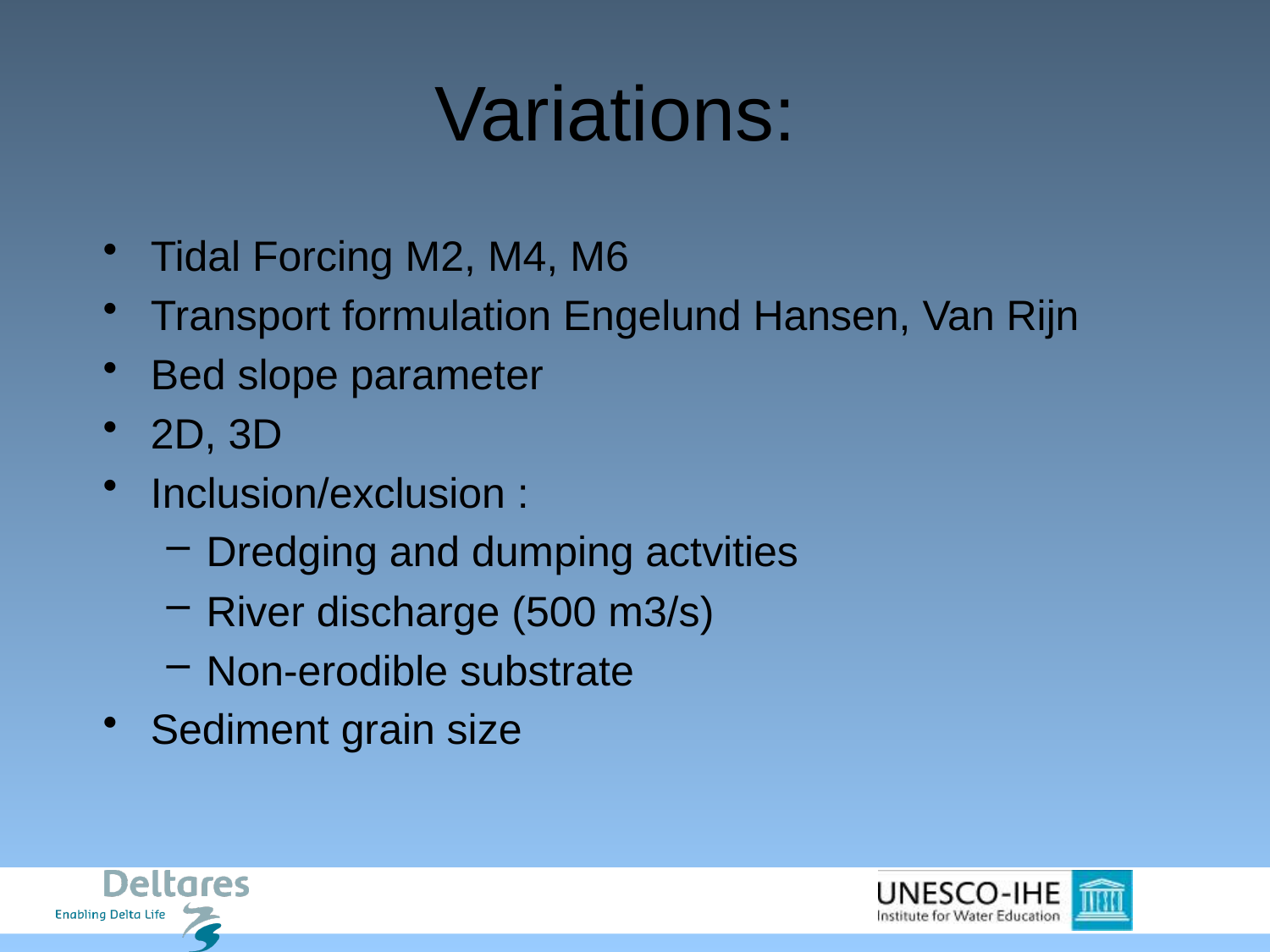

# Variations:
Tidal Forcing M2, M4, M6
Transport formulation Engelund Hansen, Van Rijn
Bed slope parameter
2D, 3D
Inclusion/exclusion :
Dredging and dumping actvities
River discharge (500 m3/s)
Non-erodible substrate
Sediment grain size